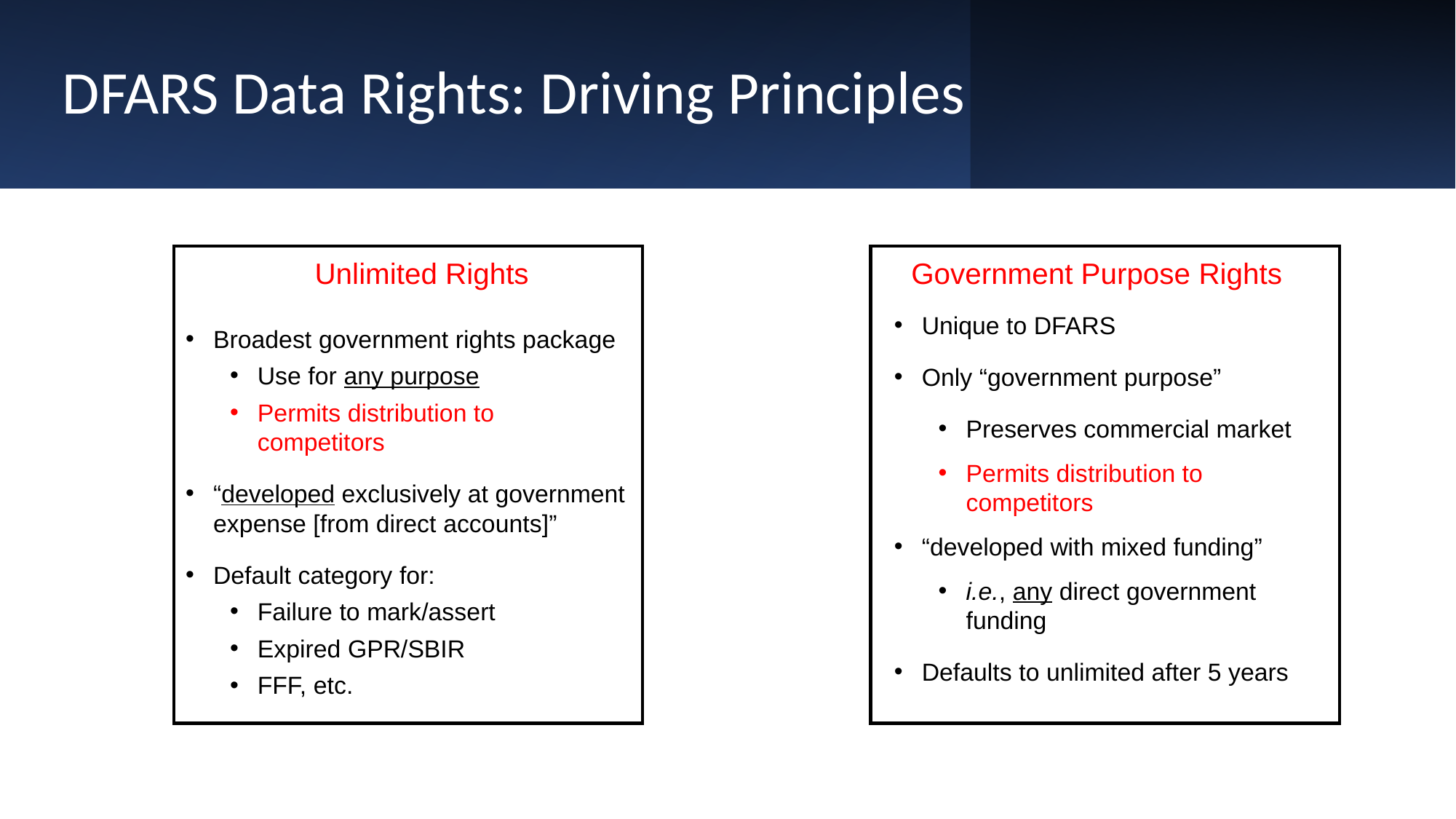

# DFARS Data Rights: Driving Principles

-- Unlimited Rights
Broadest government rights package
Use for any purpose
Permits distribution to competitors
“developed exclusively at government expense [from direct accounts]”
Default category for:
Failure to mark/assert
Expired GPR/SBIR
FFF, etc.

-- Government Purpose Rights
Unique to DFARS
Only “government purpose”
Preserves commercial market
Permits distribution to competitors
“developed with mixed funding”
i.e., any direct government funding
Defaults to unlimited after 5 years